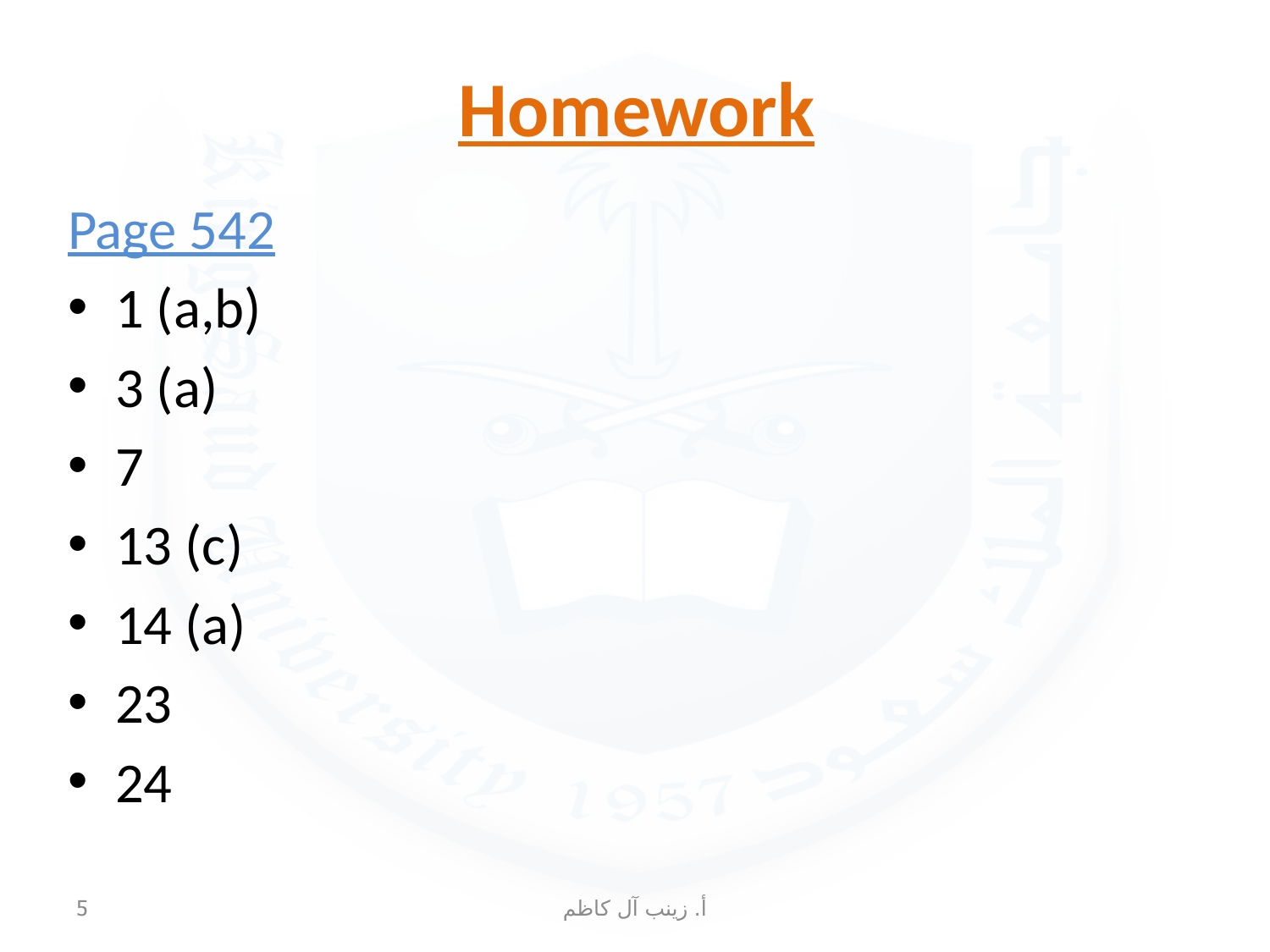

# Homework
Page 542
1 (a,b)
3 (a)
7
13 (c)
14 (a)
23
24

5
أ. زينب آل كاظم